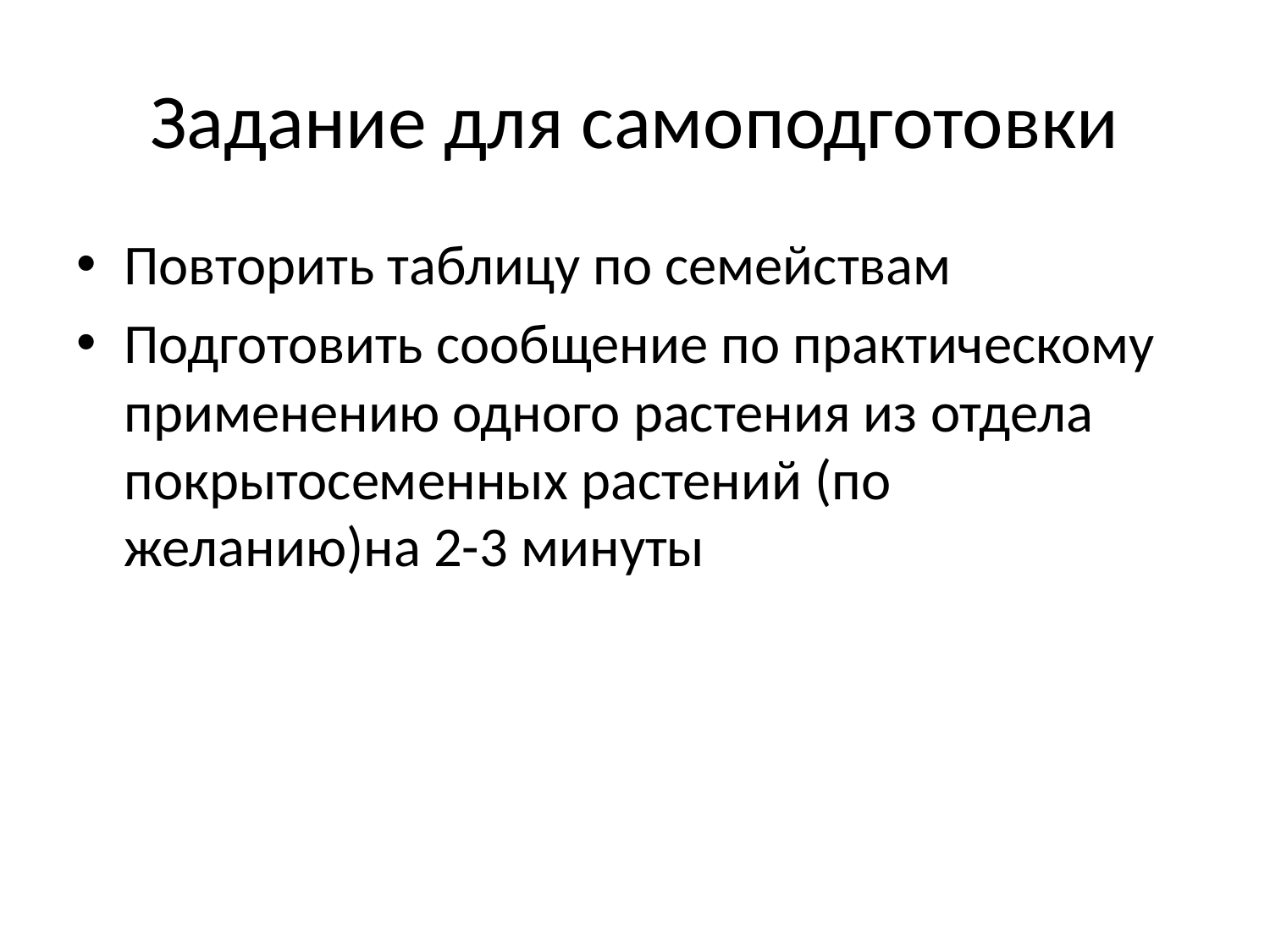

# Задание для самоподготовки
Повторить таблицу по семействам
Подготовить сообщение по практическому применению одного растения из отдела покрытосеменных растений (по желанию)на 2-3 минуты